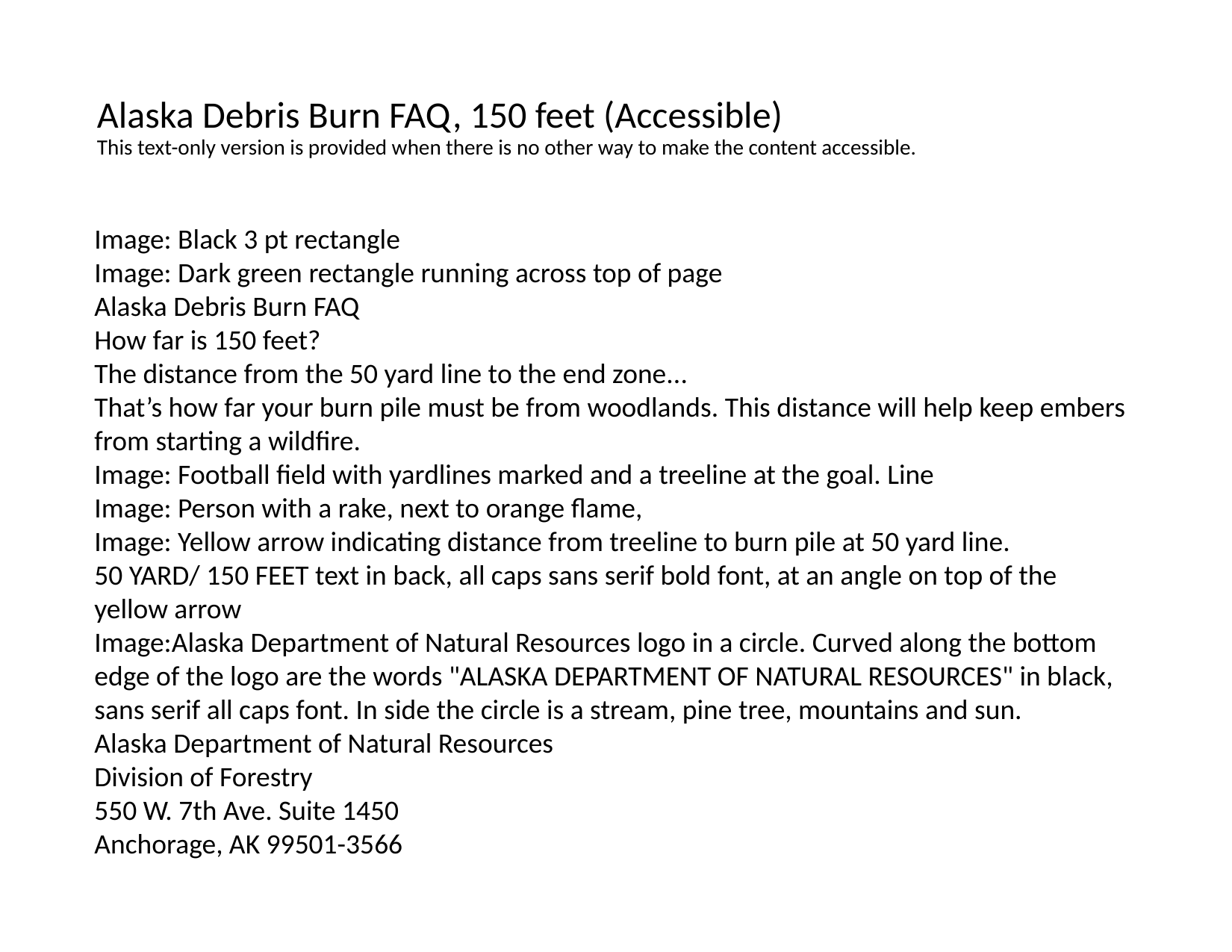

# Alaska Debris Burn FAQ, 150 feet (Accessible) This text-only version is provided when there is no other way to make the content accessible.
Image: Black 3 pt rectangle
Image: Dark green rectangle running across top of page
Alaska Debris Burn FAQ
How far is 150 feet?
The distance from the 50 yard line to the end zone...
That’s how far your burn pile must be from woodlands. This distance will help keep embers from starting a wildfire.
Image: Football field with yardlines marked and a treeline at the goal. Line
Image: Person with a rake, next to orange flame,
Image: Yellow arrow indicating distance from treeline to burn pile at 50 yard line.
50 YARD/ 150 FEET text in back, all caps sans serif bold font, at an angle on top of the yellow arrow
Image:Alaska Department of Natural Resources logo in a circle. Curved along the bottom edge of the logo are the words "ALASKA DEPARTMENT OF NATURAL RESOURCES" in black, sans serif all caps font. In side the circle is a stream, pine tree, mountains and sun.
Alaska Department of Natural Resources
Division of Forestry
550 W. 7th Ave. Suite 1450
Anchorage, AK 99501-3566